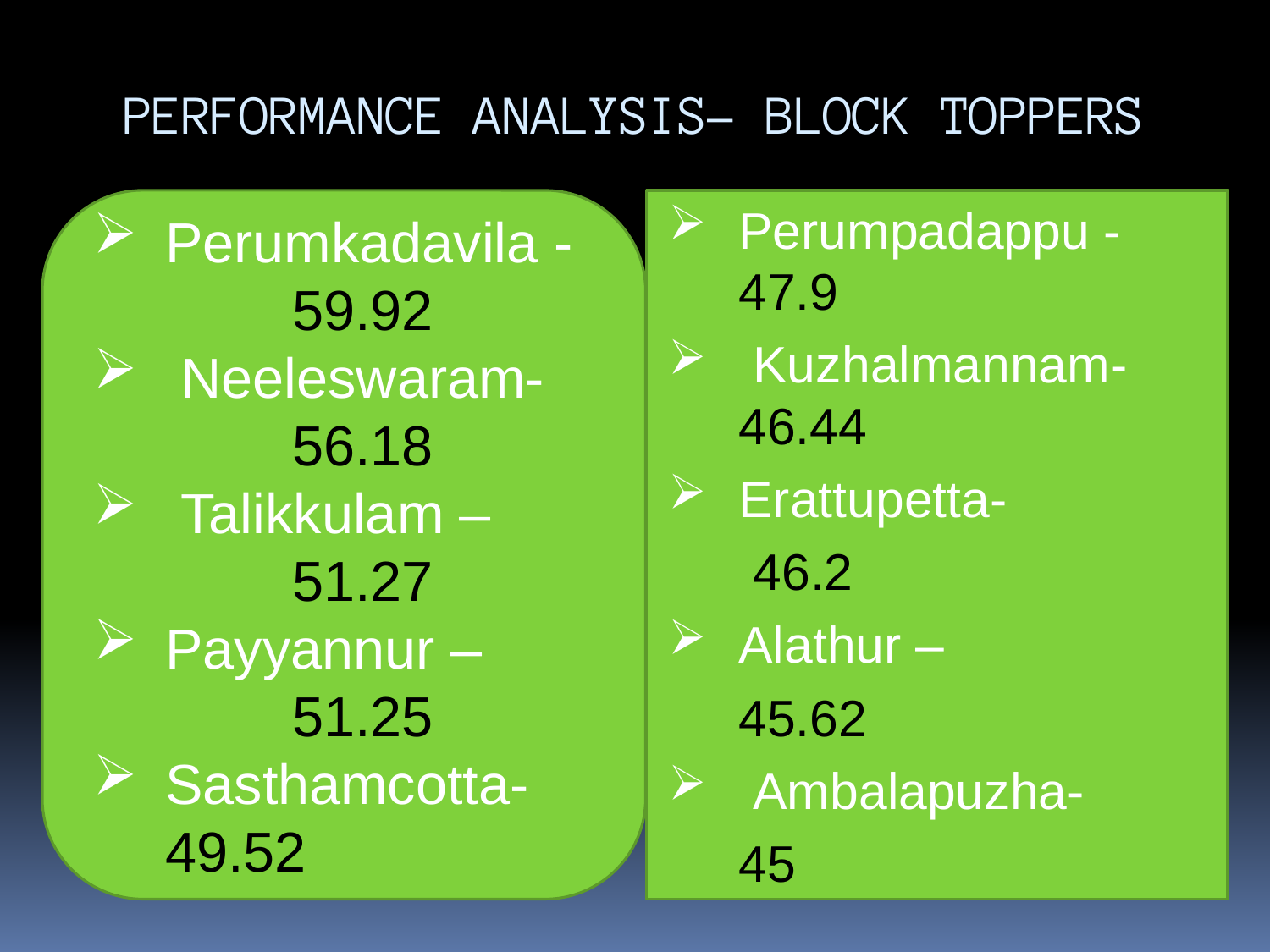

# PERFORMANCE ANALYSIS- BLOCK TOPPERS
Perumkadavila -
		59.92
 Neeleswaram- 	56.18
 Talikkulam –
		51.27
Payyannur –
		51.25
Sasthamcotta- 	49.52
Perumpadappu -	47.9
 Kuzhalmannam- 	46.44
Erattupetta-
		 46.2
Alathur –
		45.62
 Ambalapuzha-
		45